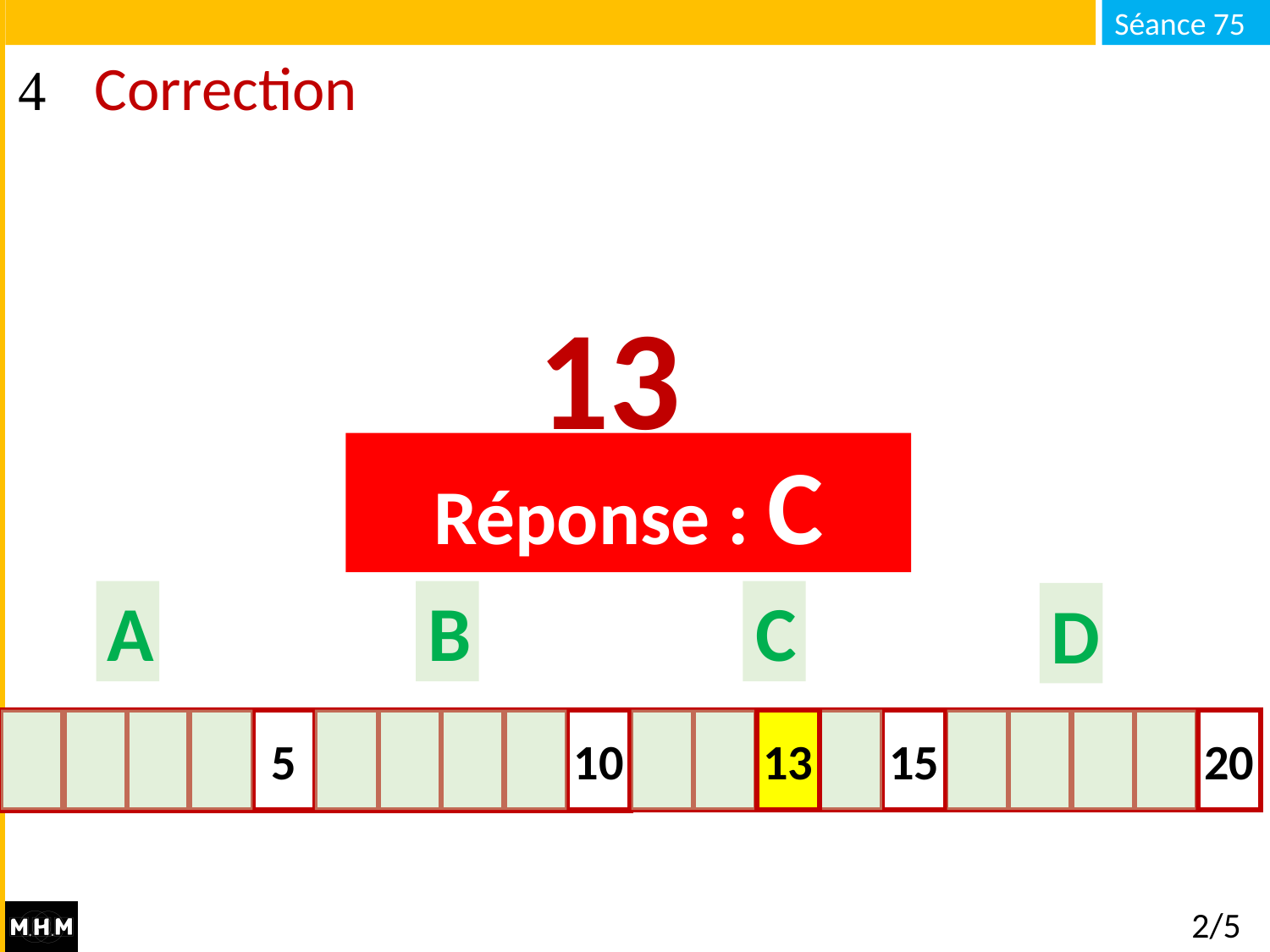

# Correction
13
Réponse : C
C
A
B
D

13
1
4
3
1
4
5
6
7
8
9
10
2
2

11
13
15
16
17
18
19
20
12

14
11
13
15
16
17
18
19
20
12
1
3
4
5
6
7
8
9
10
2
17
17
18
19
2/5